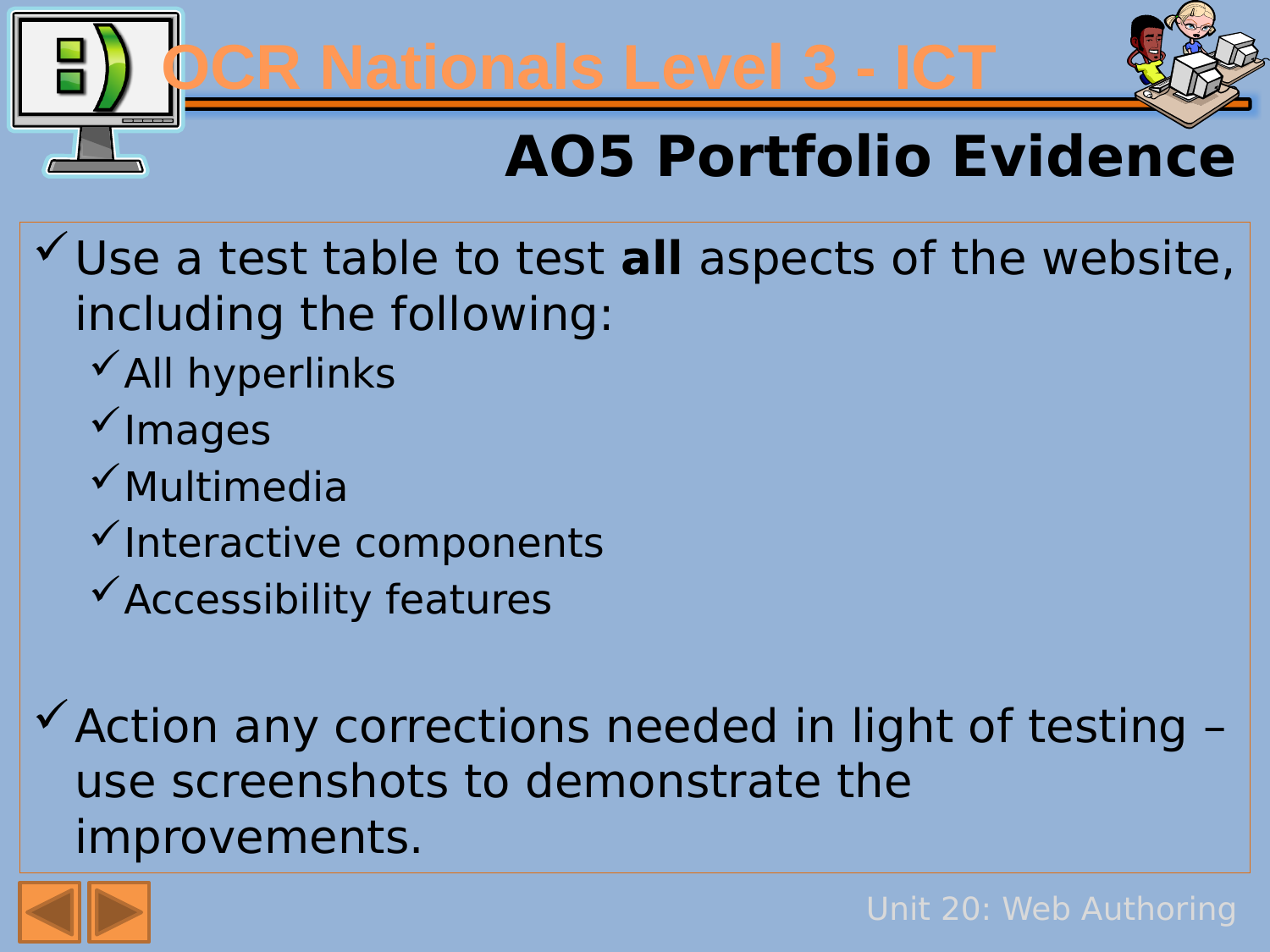

# AO5 Portfolio Evidence
Use a test table to test all aspects of the website, including the following:
All hyperlinks
Images
Multimedia
Interactive components
Accessibility features

Action any corrections needed in light of testing – use screenshots to demonstrate the improvements.